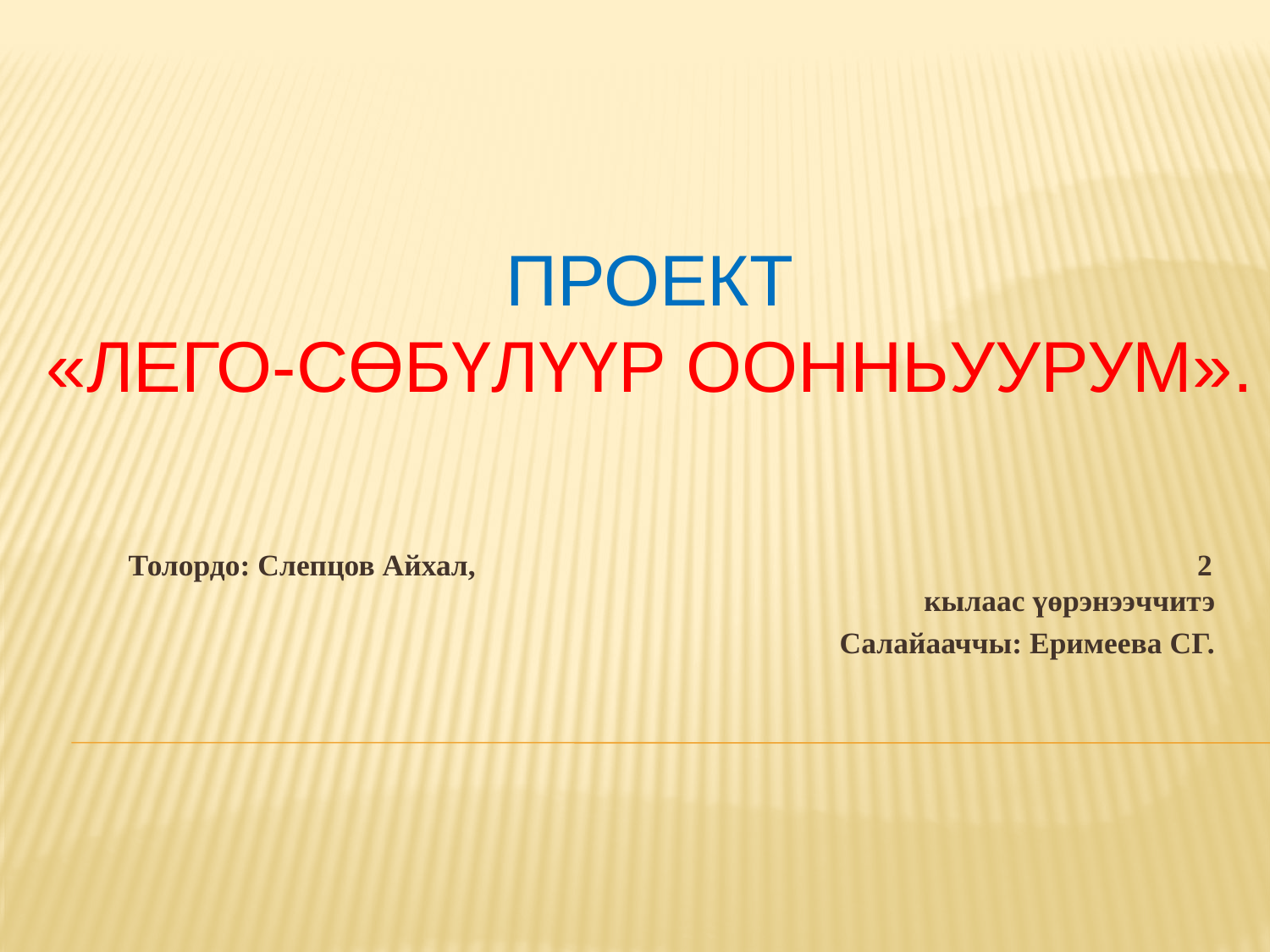

# Проект «ЛЕГО-cөбүлүүр оонньуурум».
Толордо: Слепцов Айхал,                                                                                               2 кылаас үөрэнээччитэ
Салайааччы: Еримеева СГ.